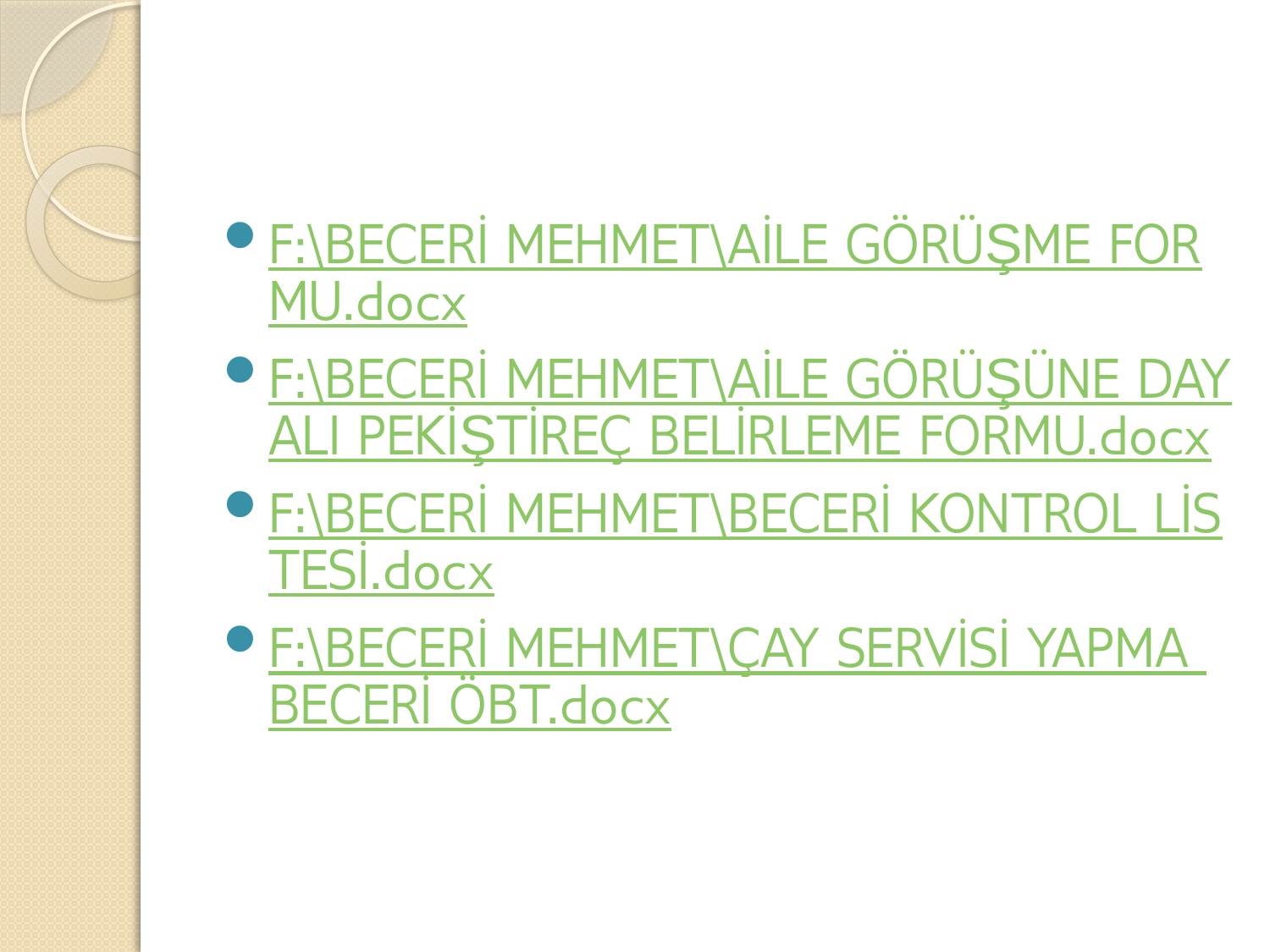

#
F:\BECERİ MEHMET\AİLE GÖRÜŞME FORMU.docx
F:\BECERİ MEHMET\AİLE GÖRÜŞÜNE DAYALI PEKİŞTİREÇ BELİRLEME FORMU.docx
F:\BECERİ MEHMET\BECERİ KONTROL LİSTESİ.docx
F:\BECERİ MEHMET\ÇAY SERVİSİ YAPMA BECERİ ÖBT.docx